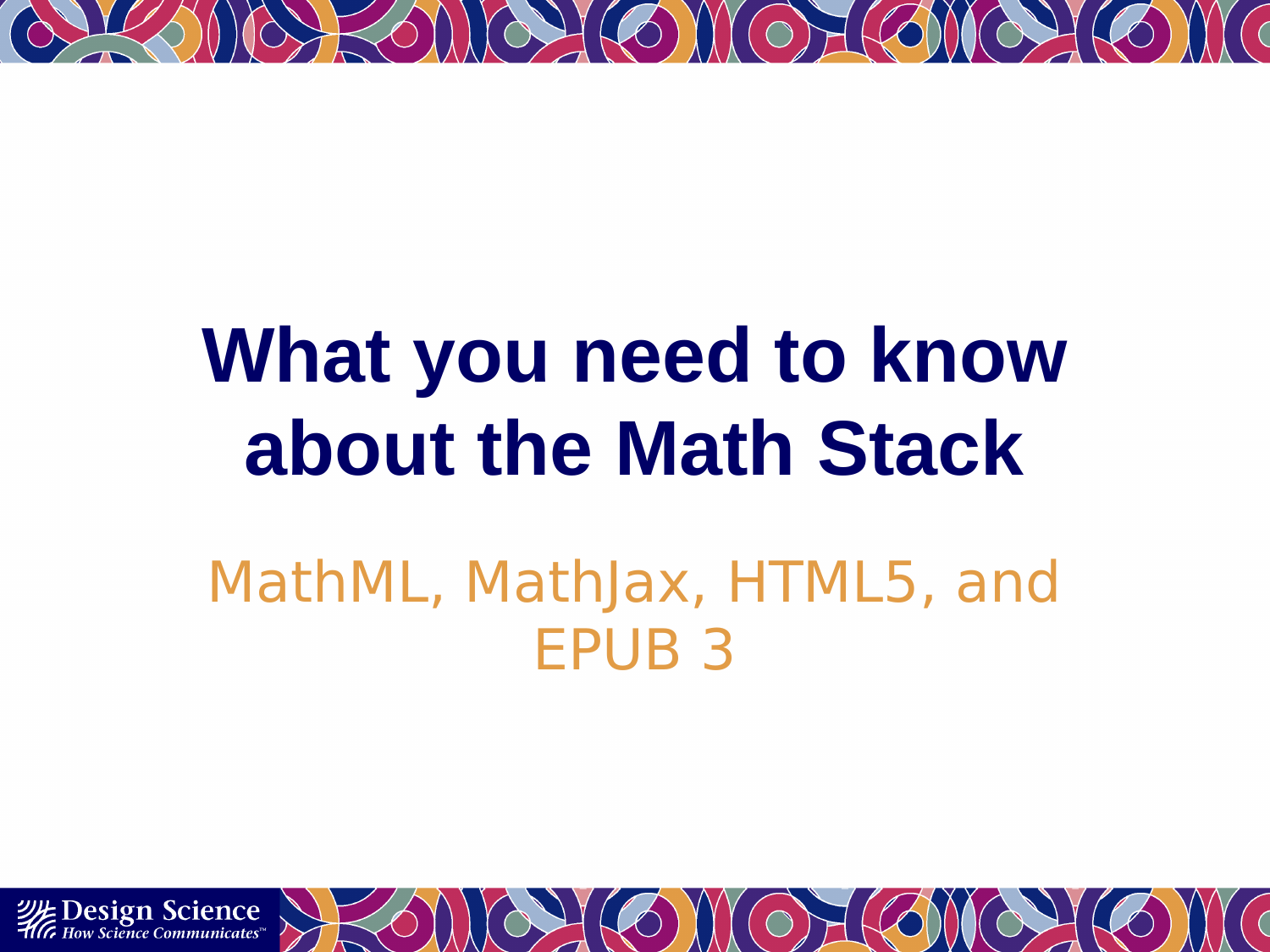

# What you need to know about the Math Stack
MathML, MathJax, HTML5, and EPUB 3